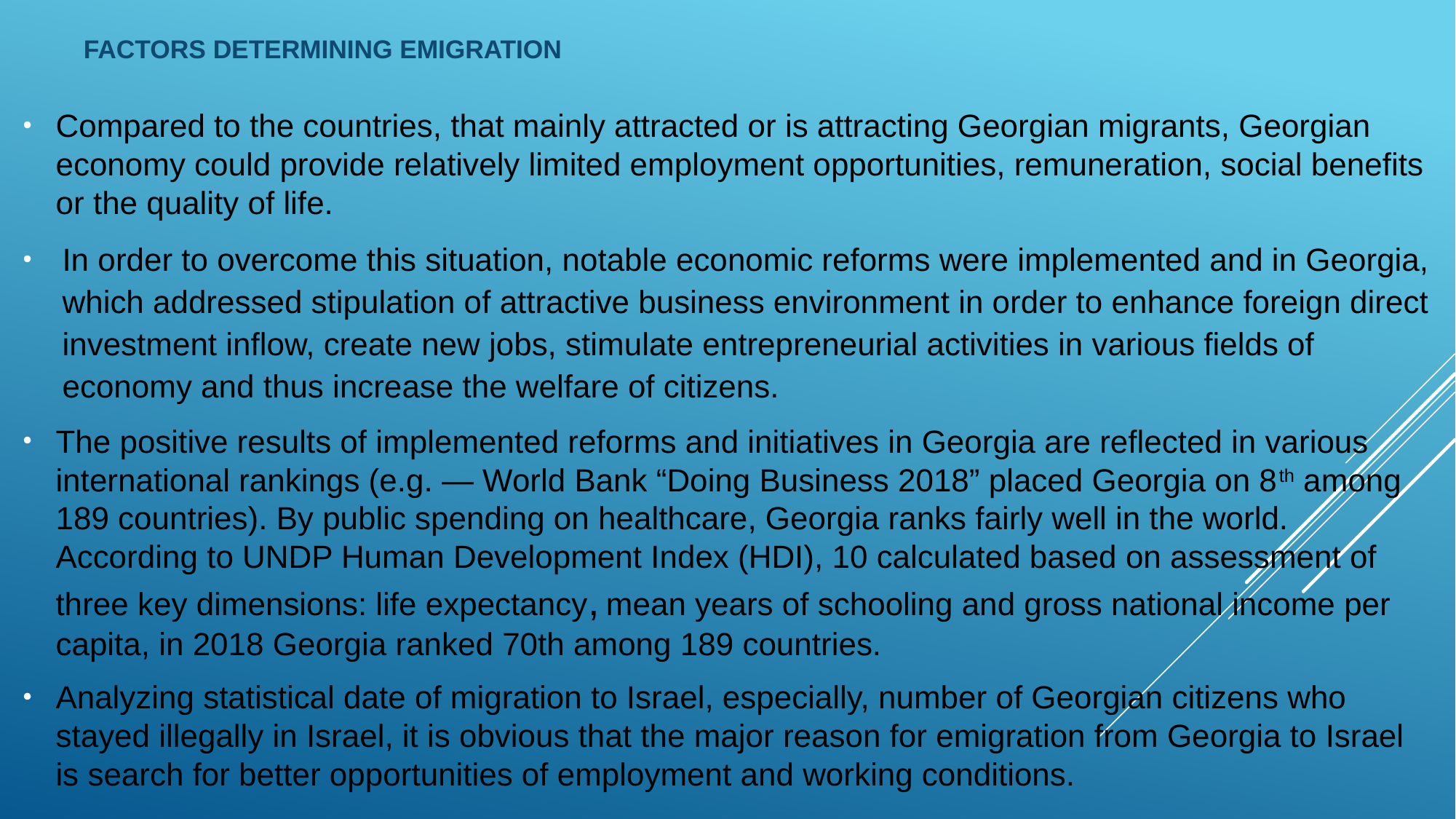

# Factors determining Emigration
Compared to the countries, that mainly attracted or is attracting Georgian migrants, Georgian economy could provide relatively limited employment opportunities, remuneration, social benefits or the quality of life.
In order to overcome this situation, notable economic reforms were implemented and in Georgia, which addressed stipulation of attractive business environment in order to enhance foreign direct investment inflow, create new jobs, stimulate entrepreneurial activities in various fields of economy and thus increase the welfare of citizens.
The positive results of implemented reforms and initiatives in Georgia are reflected in various international rankings (e.g. ― World Bank “Doing Business 2018” placed Georgia on 8th among 189 countries). By public spending on healthcare, Georgia ranks fairly well in the world. According to UNDP Human Development Index (HDI), 10 calculated based on assessment of three key dimensions: life expectancy, mean years of schooling and gross national income per capita, in 2018 Georgia ranked 70th among 189 countries.
Analyzing statistical date of migration to Israel, especially, number of Georgian citizens who stayed illegally in Israel, it is obvious that the major reason for emigration from Georgia to Israel is search for better opportunities of employment and working conditions.